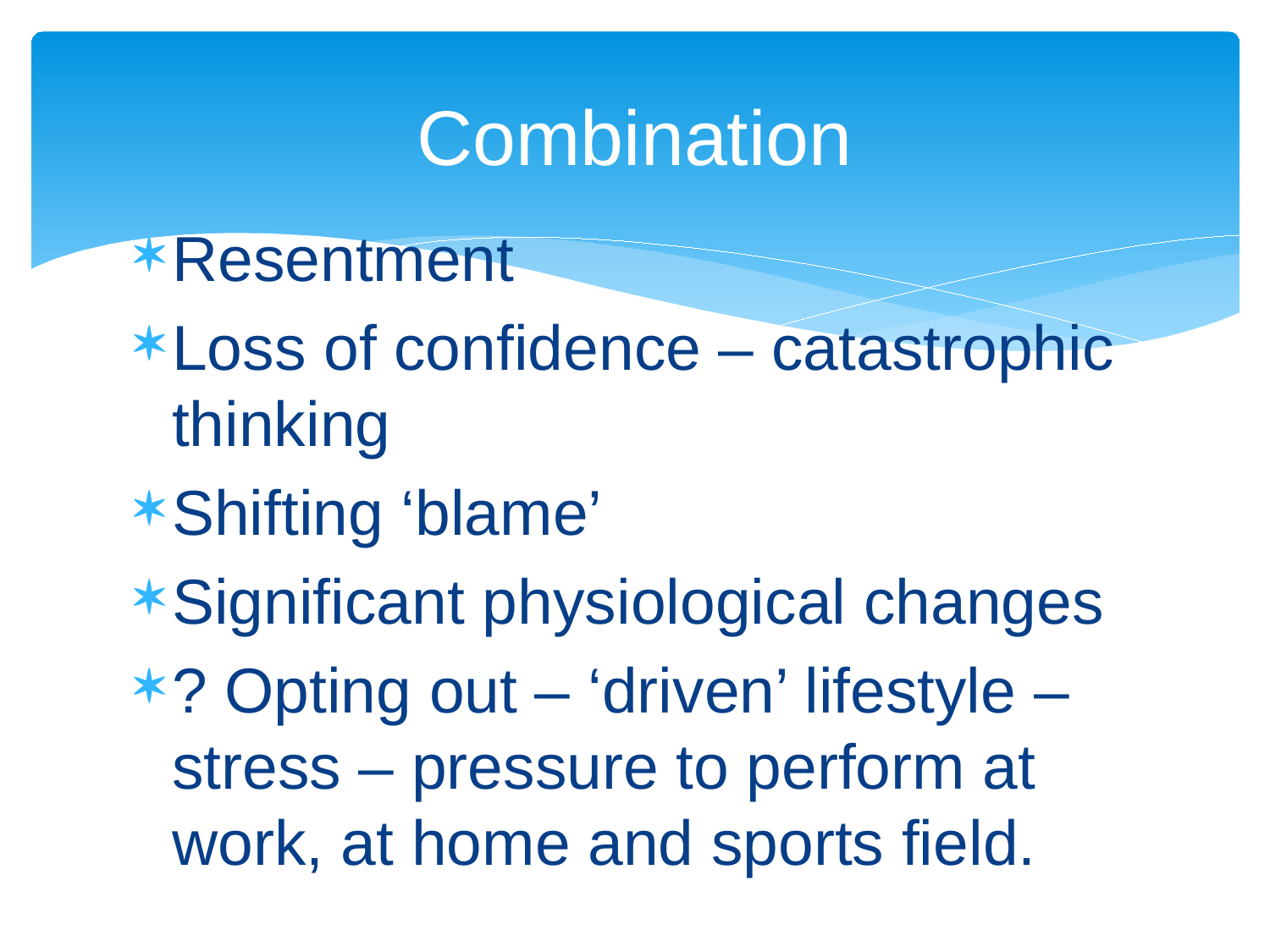

# Combination
Resentment
Loss of confidence – catastrophic thinking
Shifting ‘blame’
Significant physiological changes
? Opting out – ‘driven’ lifestyle – stress – pressure to perform at work, at home and sports field.